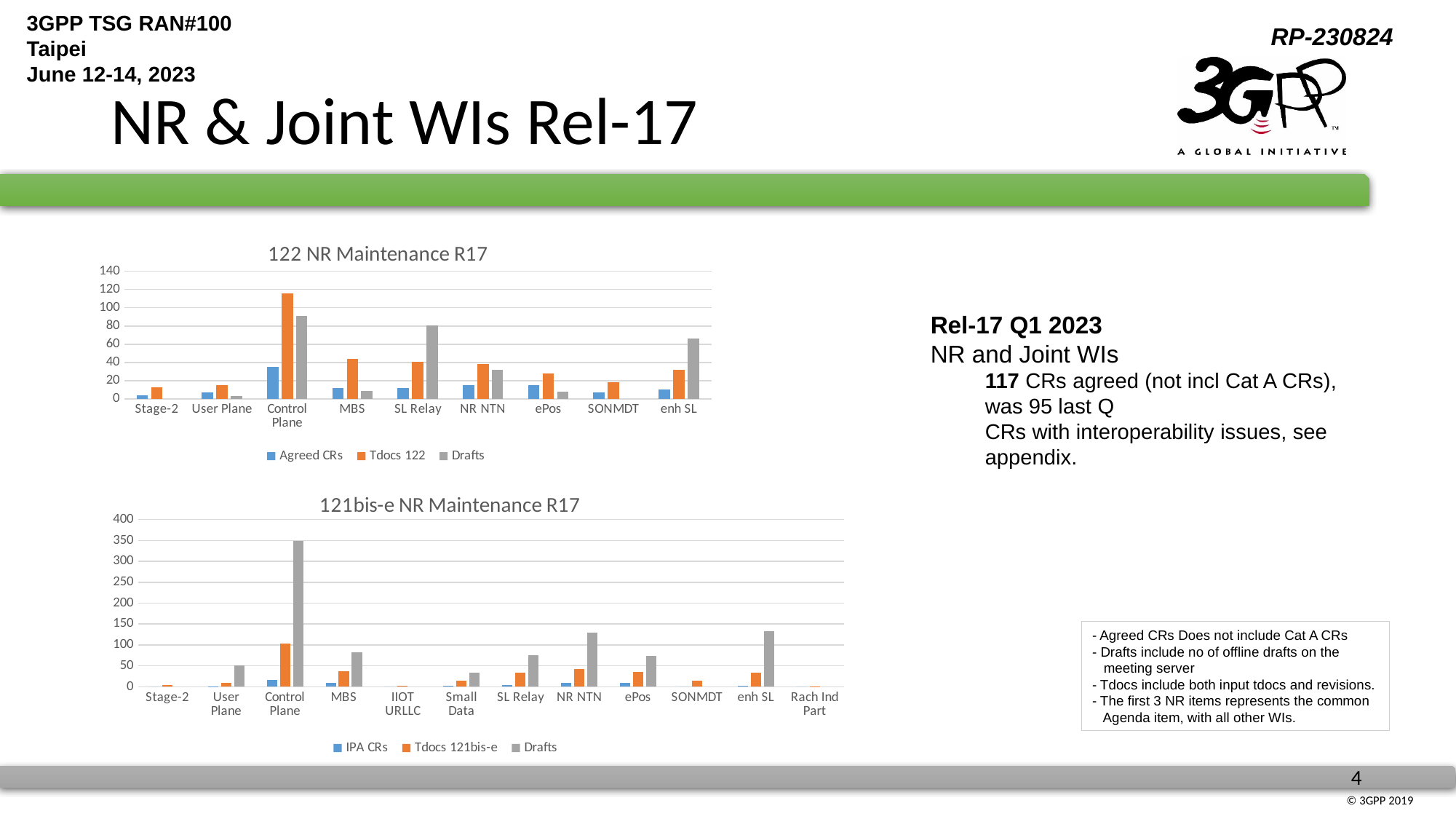

# NR & Joint WIs Rel-17

### Chart: 122 NR Maintenance R17

| Category | Agreed CRs | Tdocs 122 | Drafts |
|---|---|---|---|
| Stage-2 | 4.0 | 13.0 | None |
| User Plane | 7.0 | 15.0 | 3.0 |
| Control Plane | 35.0 | 116.0 | 91.0 |
| MBS | 12.0 | 44.0 | 9.0 |
| SL Relay | 12.0 | 41.0 | 81.0 |
| NR NTN | 15.0 | 38.0 | 32.0 |
| ePos | 15.0 | 28.0 | 8.0 |
| SONMDT | 7.0 | 18.0 | None |
| enh SL | 10.0 | 32.0 | 66.0 |
Rel-17 Q1 2023
NR and Joint WIs
117 CRs agreed (not incl Cat A CRs), was 95 last Q
CRs with interoperability issues, see appendix.

### Chart: 121bis-e NR Maintenance R17

| Category | IPA CRs | Tdocs 121bis-e | Drafts |
|---|---|---|---|
| Stage-2 | 0.0 | 5.0 | None |
| User Plane | 1.0 | 9.0 | 51.0 |
| Control Plane | 16.0 | 103.0 | 349.0 |
| MBS | 10.0 | 38.0 | 82.0 |
| IIOT URLLC | 0.0 | 2.0 | None |
| Small Data | 3.0 | 15.0 | 33.0 |
| SL Relay | 5.0 | 34.0 | 75.0 |
| NR NTN | 10.0 | 43.0 | 129.0 |
| ePos | 10.0 | 36.0 | 73.0 |
| SONMDT | 0.0 | 14.0 | None |
| enh SL | 3.0 | 34.0 | 133.0 |
| Rach Ind Part | 0.0 | 1.0 | None |
- Agreed CRs Does not include Cat A CRs
- Drafts include no of offline drafts on the
   meeting server
- Tdocs include both input tdocs and revisions.
- The first 3 NR items represents the common
   Agenda item, with all other WIs.